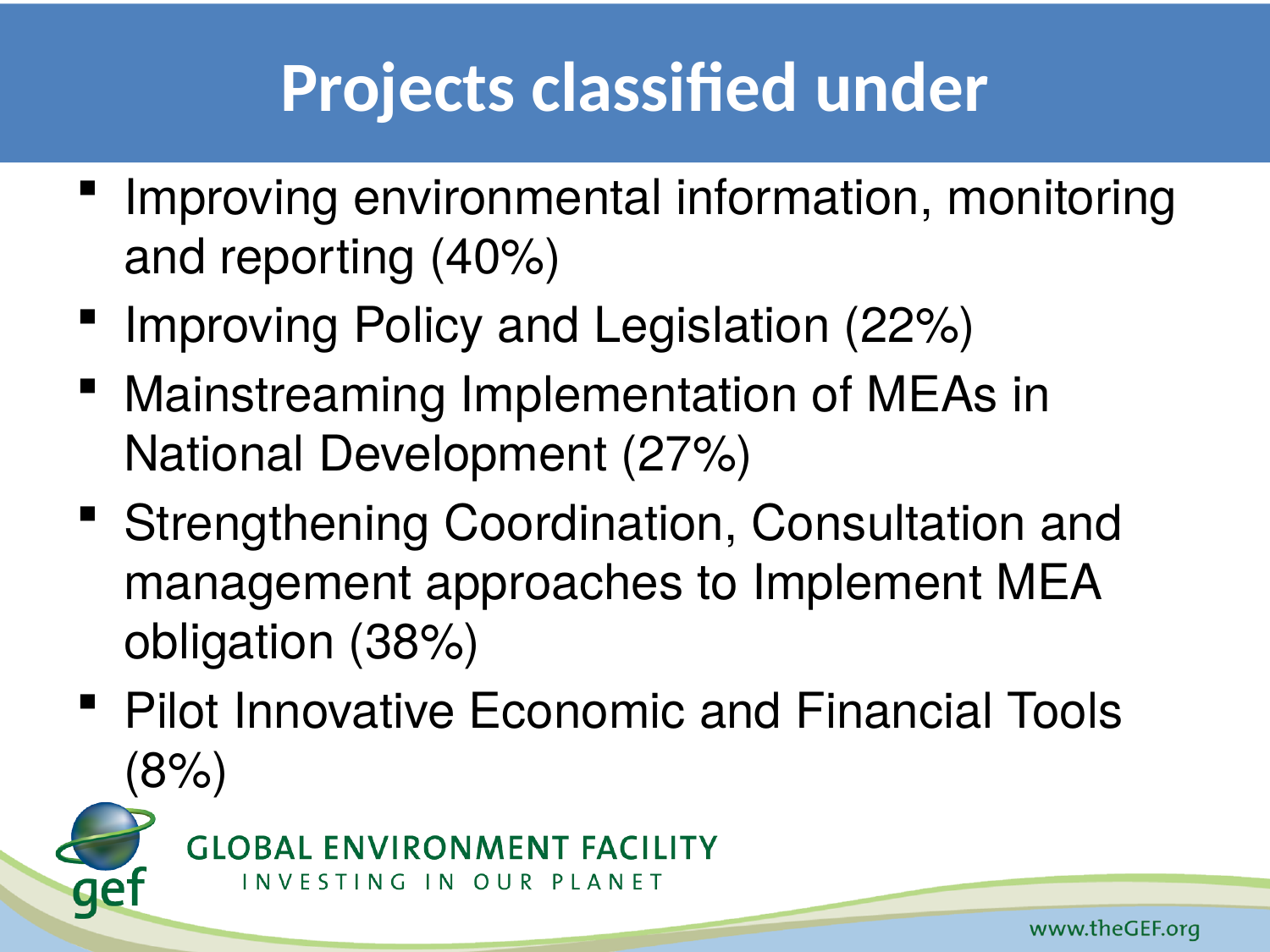

Projects classified under
Improving environmental information, monitoring and reporting (40%)
Improving Policy and Legislation (22%)
Mainstreaming Implementation of MEAs in National Development (27%)
Strengthening Coordination, Consultation and management approaches to Implement MEA obligation (38%)
Pilot Innovative Economic and Financial Tools (8%)